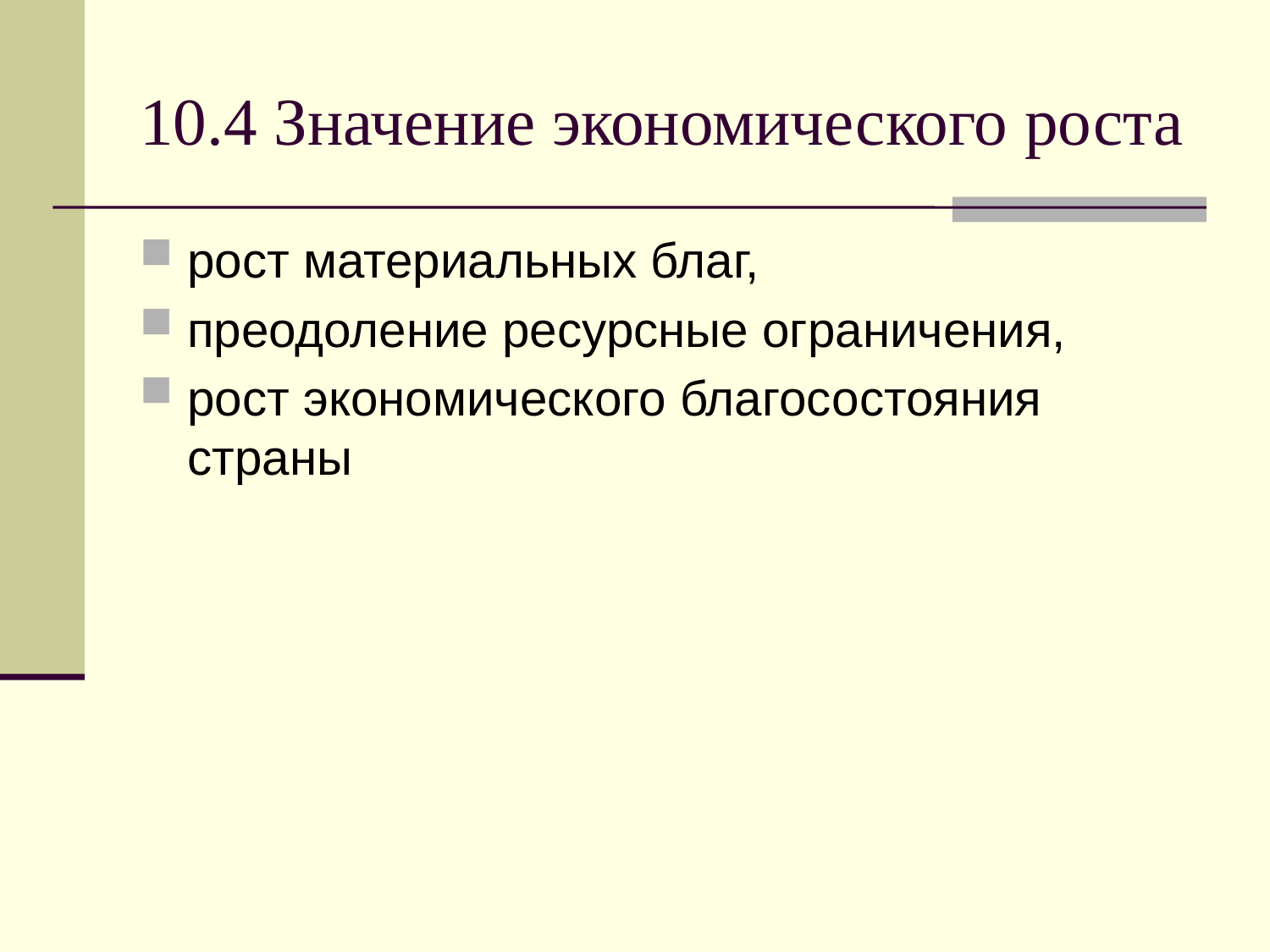

# 10.4 Значение экономического роста
рост материальных благ,
преодоление ресурсные ограничения,
рост экономического благосостояния страны